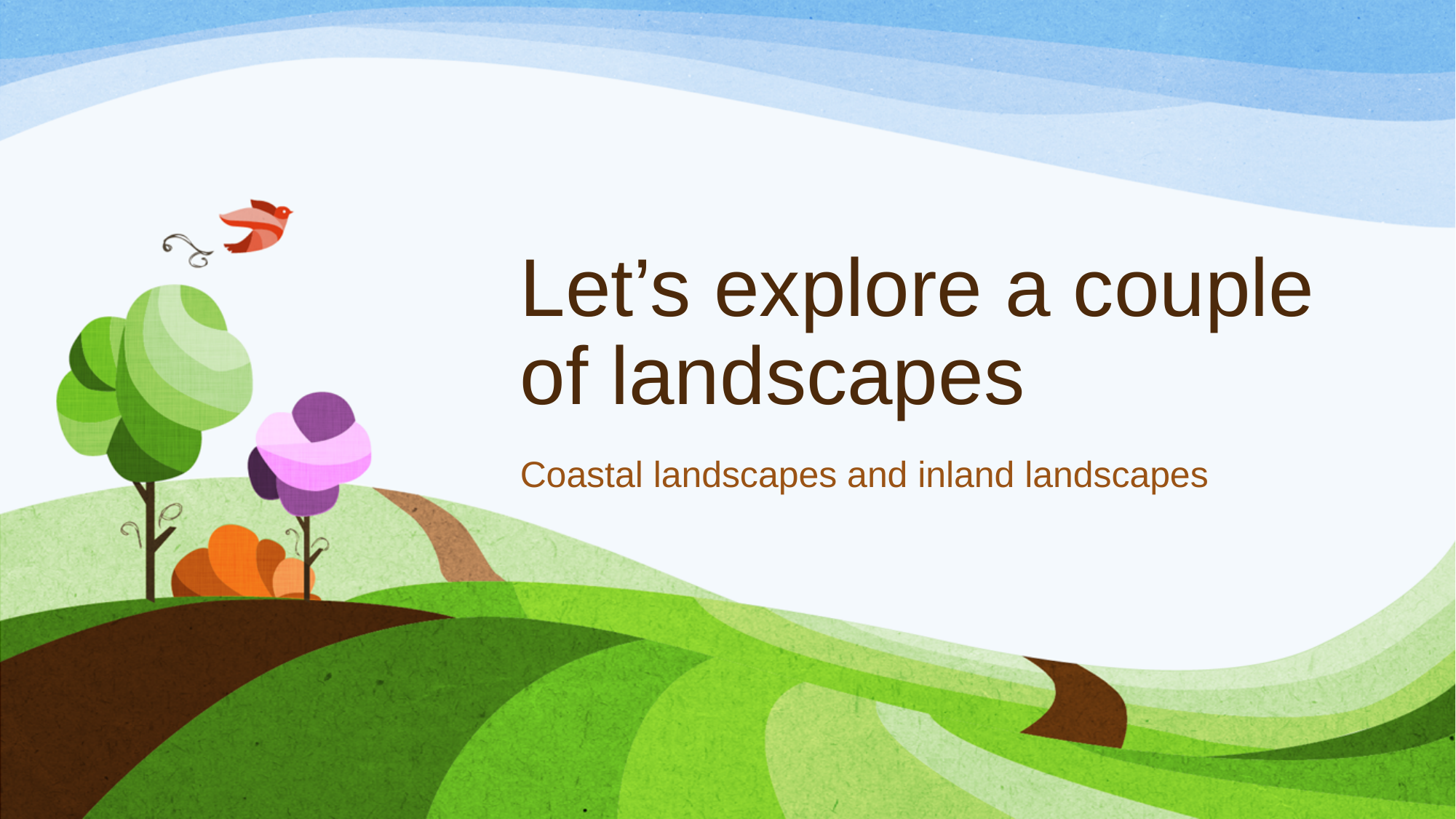

# Let’s explore a couple of landscapes
Coastal landscapes and inland landscapes